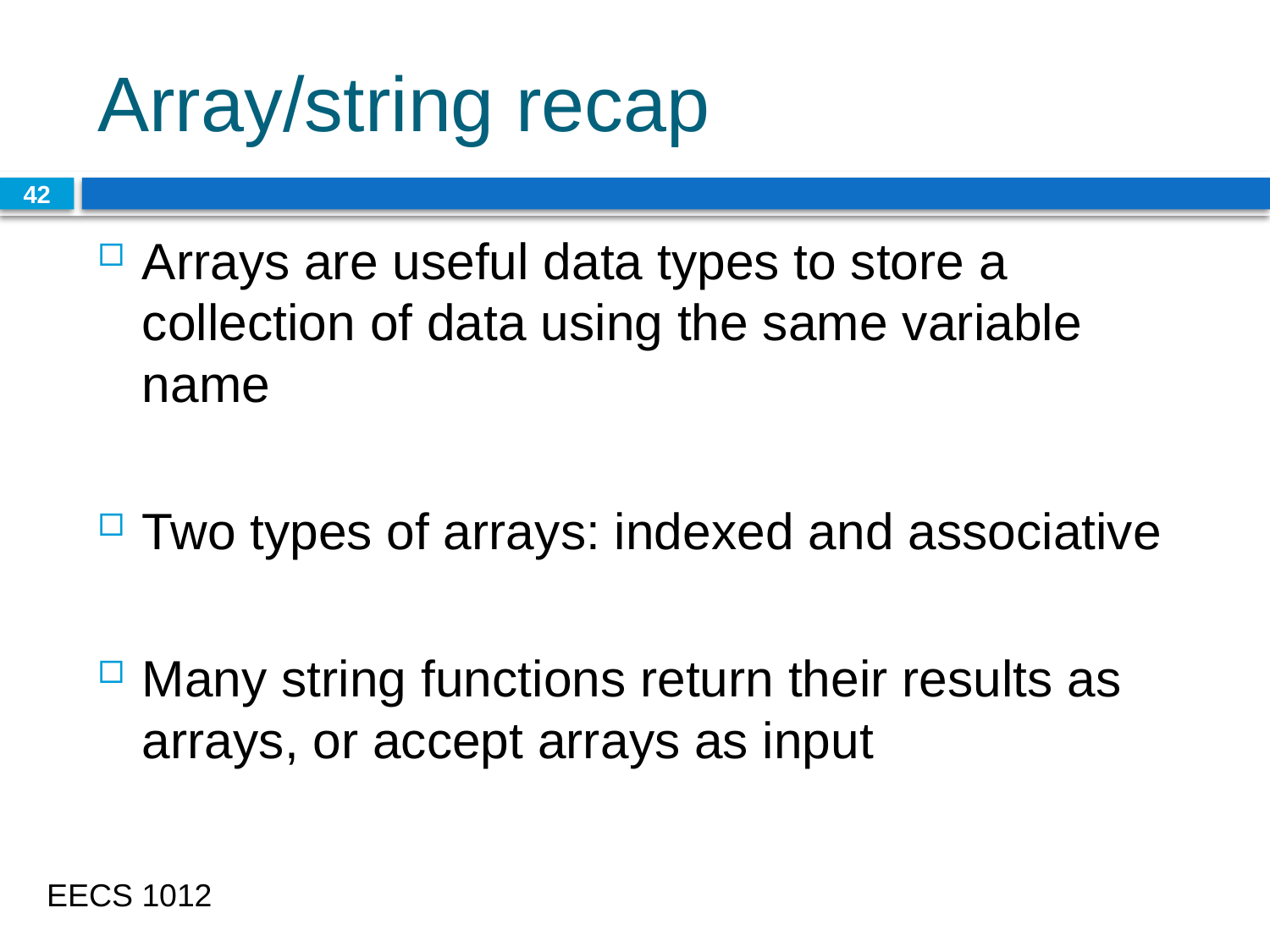

# Array/string recap
42
Arrays are useful data types to store a collection of data using the same variable name

Two types of arrays: indexed and associative

Many string functions return their results as arrays, or accept arrays as input
EECS 1012